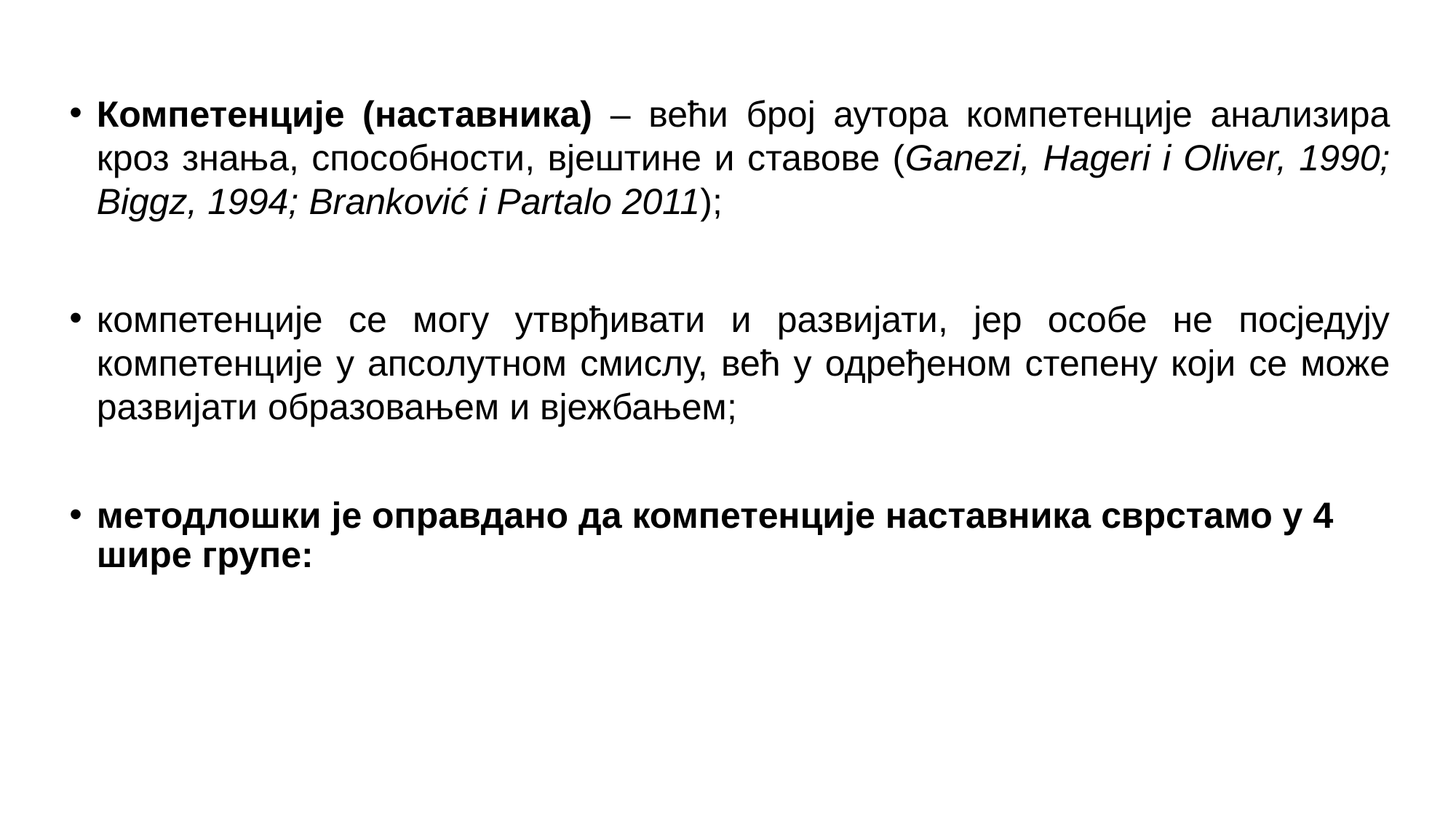

Компетенције (наставника) – већи број аутора компетенције анализира кроз знања, способности, вјештине и ставове (Ganezi, Hageri i Oliver, 1990; Biggz, 1994; Branković i Partalo 2011);

компетенције се могу утврђивати и развијати, јер особе не посједују компетенције у апсолутном смислу, већ у одређеном степену који се може развијати образовањем и вјежбањем;

методлошки је оправдано да компетенције наставника сврстамо у 4 шире групе: